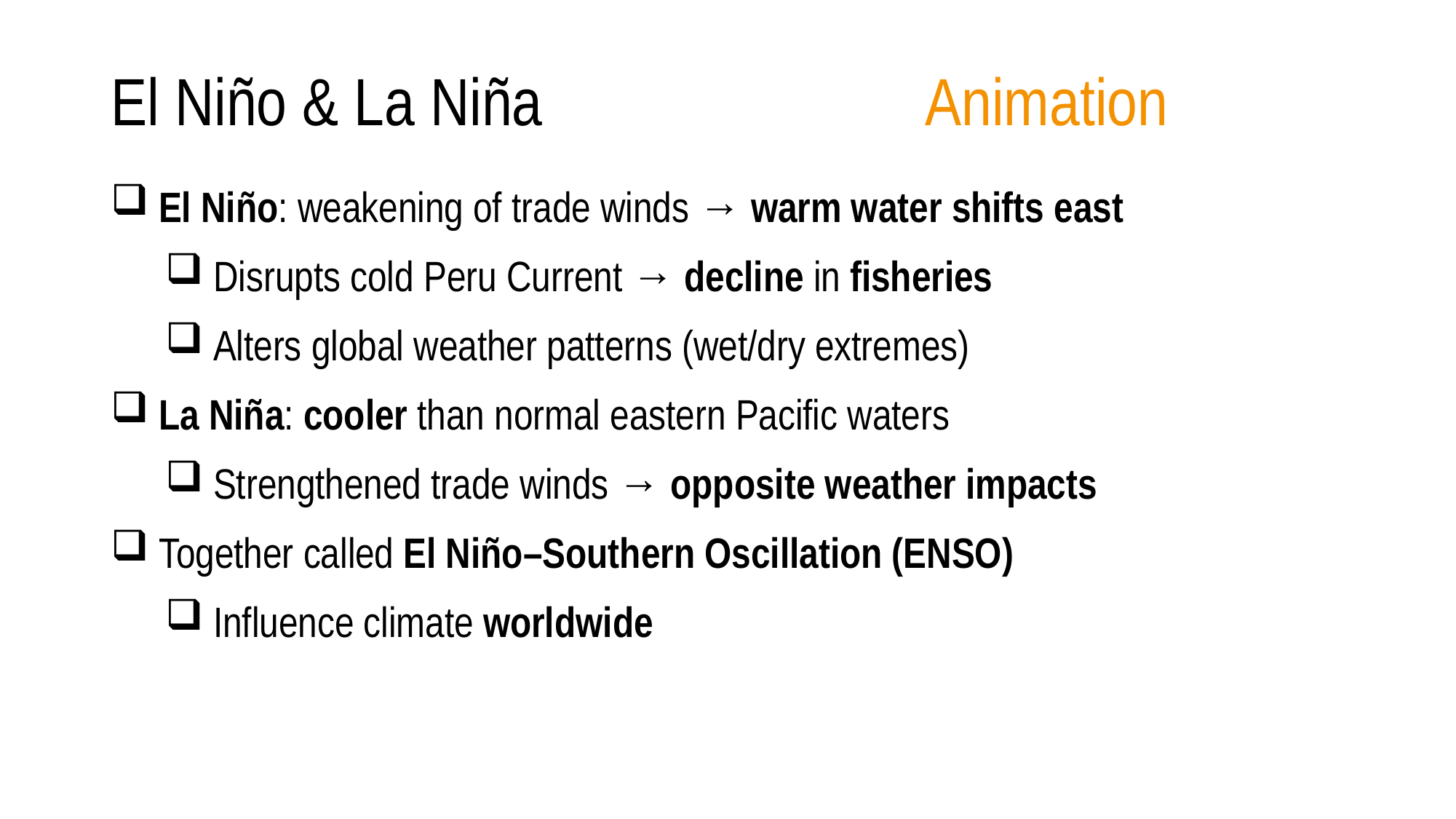

# El Niño & La Niña                         Animation
 El Niño: weakening of trade winds → warm water shifts east
 Disrupts cold Peru Current → decline in fisheries
 Alters global weather patterns (wet/dry extremes)
 La Niña: cooler than normal eastern Pacific waters
 Strengthened trade winds → opposite weather impacts
 Together called El Niño–Southern Oscillation (ENSO)
 Influence climate worldwide